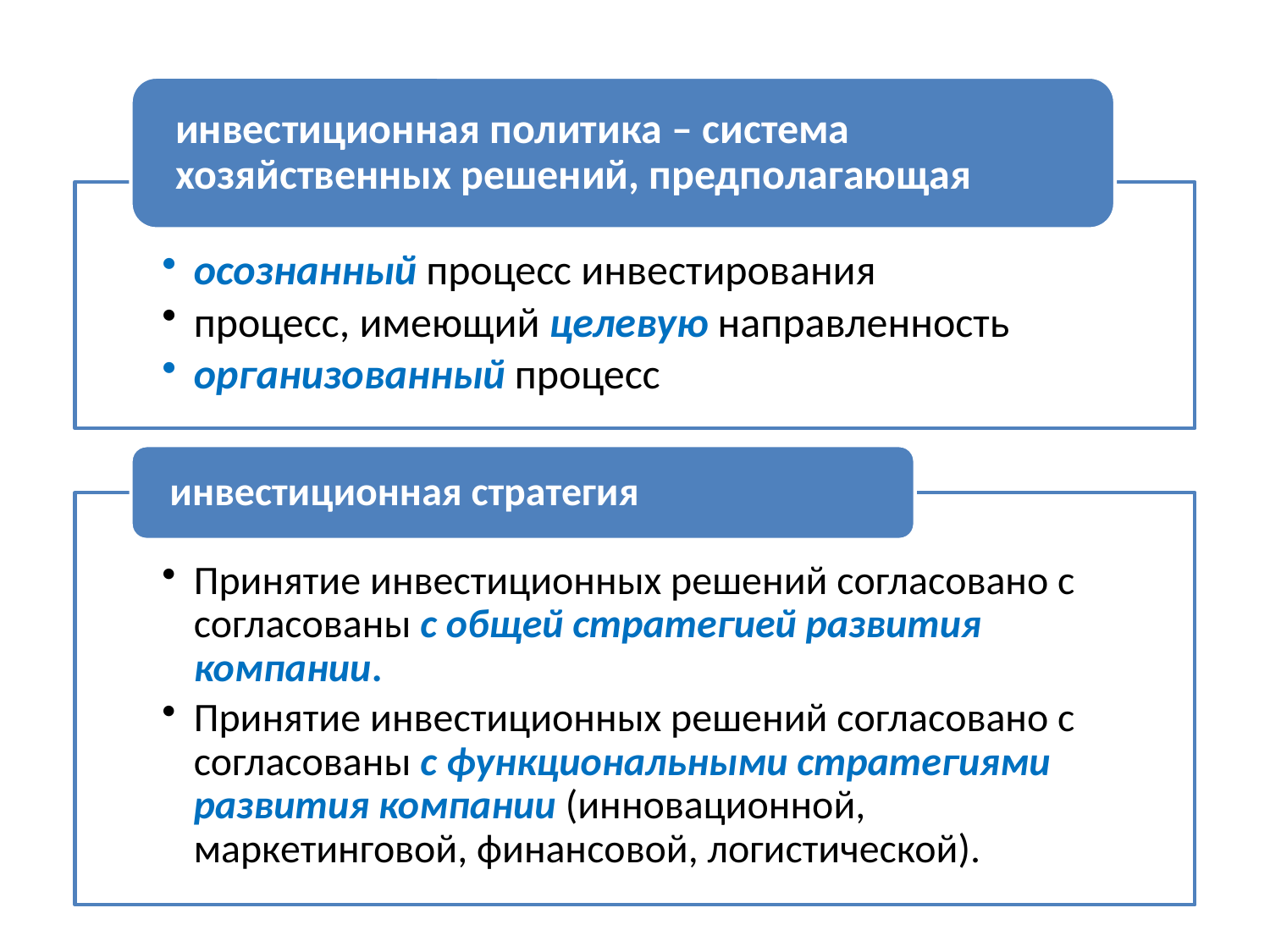

осознанный процесс инвестирования
процесс, имеющий целевую направленность
организованный процесс
инвестиционная политика – система хозяйственных решений, предполагающая
Принятие инвестиционных решений согласовано с согласованы с общей стратегией развития компании.
Принятие инвестиционных решений согласовано с согласованы с функциональными стратегиями развития компании (инновационной, маркетинговой, финансовой, логистической).
инвестиционная стратегия